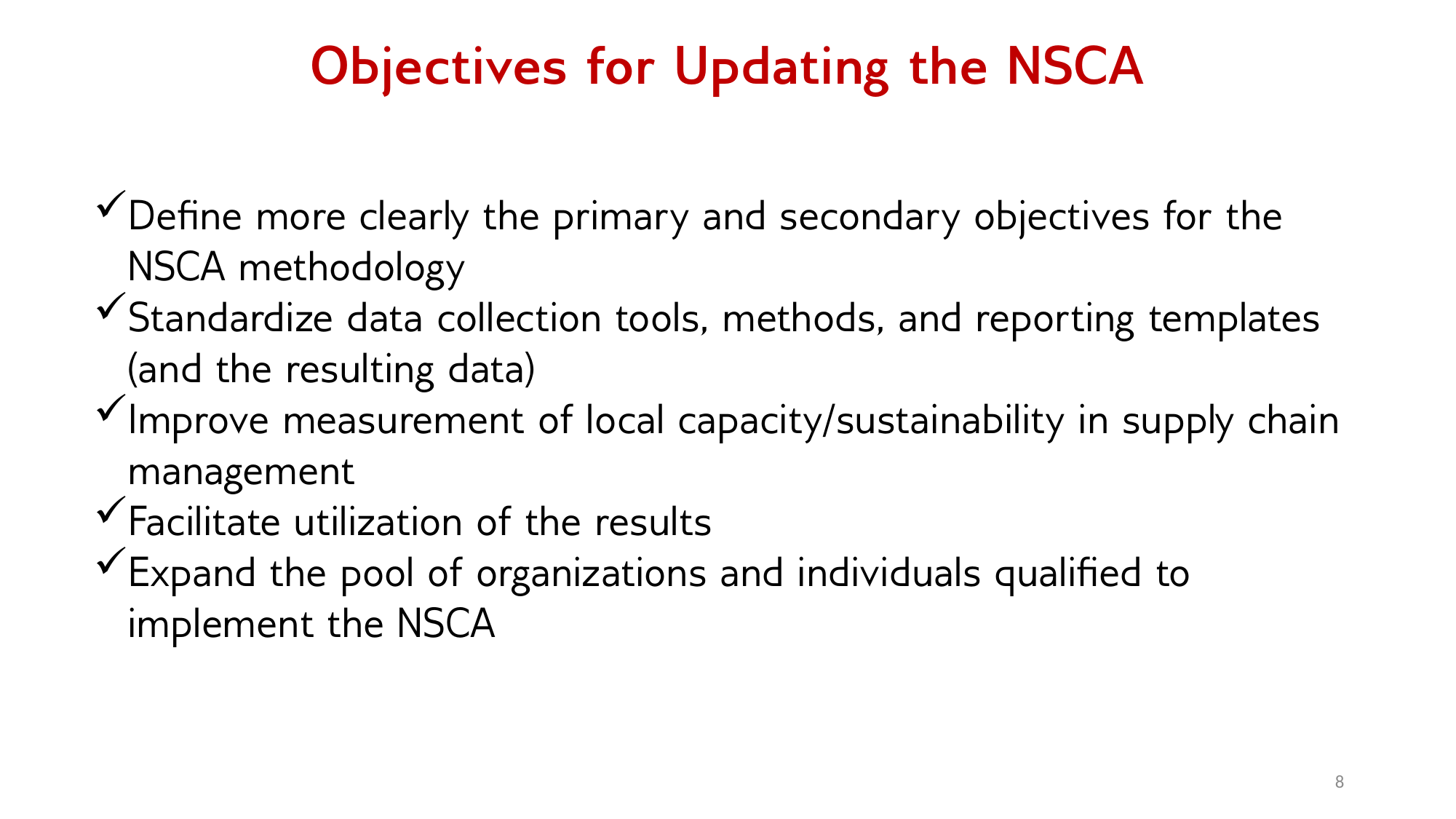

# Objectives for Updating the NSCA
Define more clearly the primary and secondary objectives for the NSCA methodology
Standardize data collection tools, methods, and reporting templates (and the resulting data)
Improve measurement of local capacity/sustainability in supply chain management
Facilitate utilization of the results
Expand the pool of organizations and individuals qualified to implement the NSCA
8